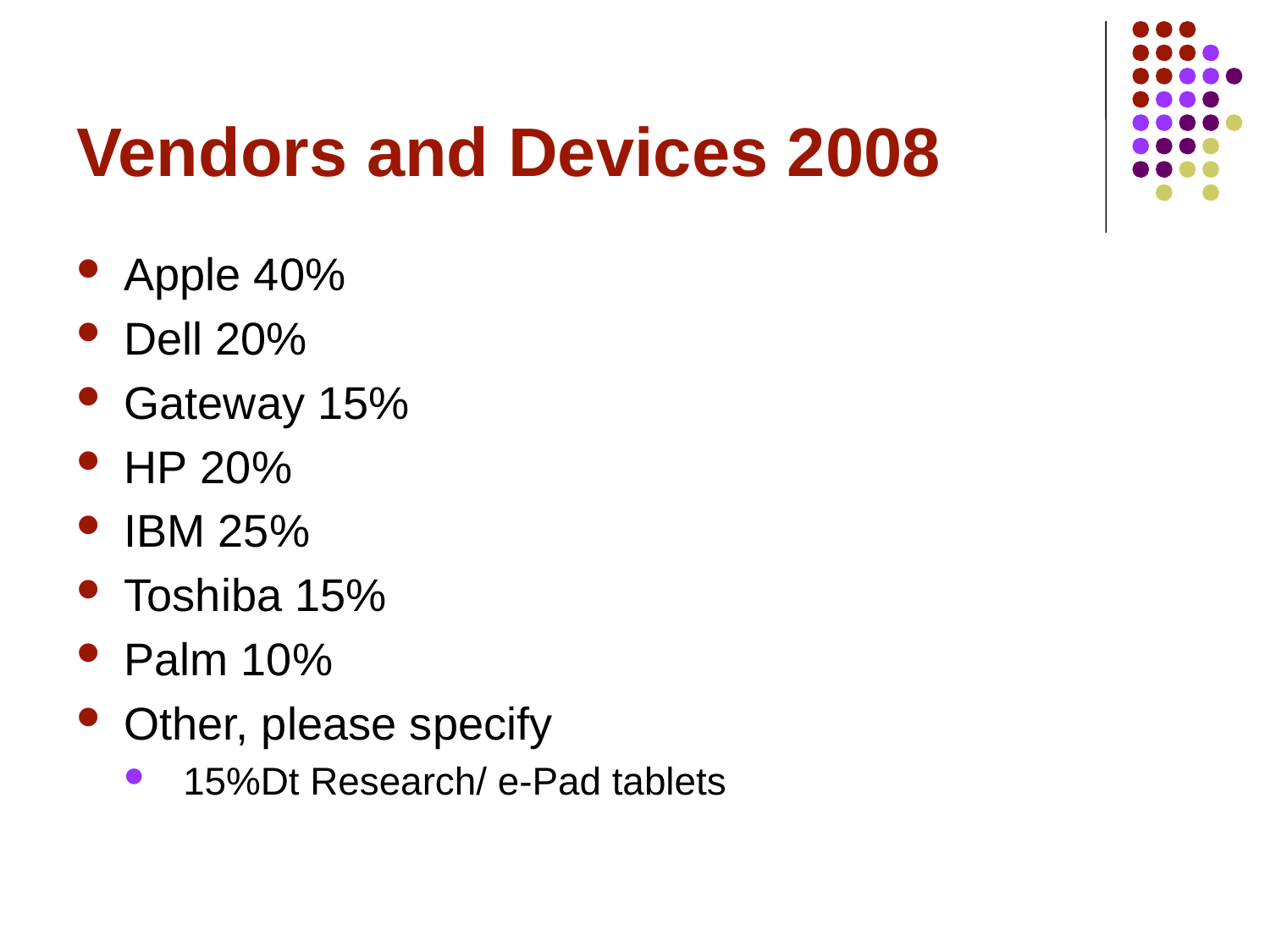

# Vendors and Devices 2008
Apple 40%
Dell 20%
Gateway 15%
HP 20%
IBM 25%
Toshiba 15%
Palm 10%
Other, please specify
 15%Dt Research/ e-Pad tablets